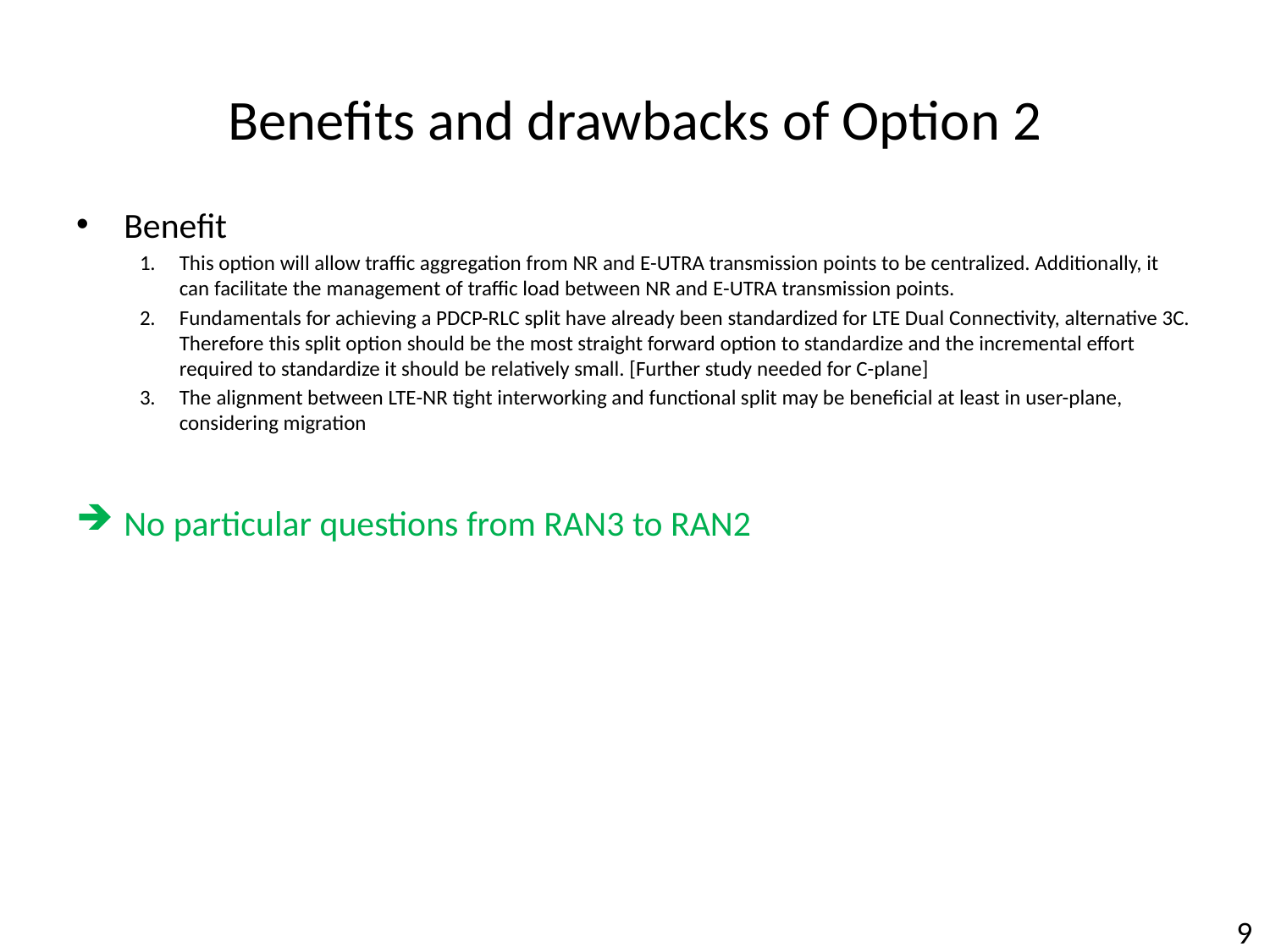

# Benefits and drawbacks of Option 2
Benefit
This option will allow traffic aggregation from NR and E-UTRA transmission points to be centralized. Additionally, it can facilitate the management of traffic load between NR and E-UTRA transmission points.
Fundamentals for achieving a PDCP-RLC split have already been standardized for LTE Dual Connectivity, alternative 3C. Therefore this split option should be the most straight forward option to standardize and the incremental effort required to standardize it should be relatively small. [Further study needed for C-plane]
The alignment between LTE-NR tight interworking and functional split may be beneficial at least in user-plane, considering migration

No particular questions from RAN3 to RAN2
9